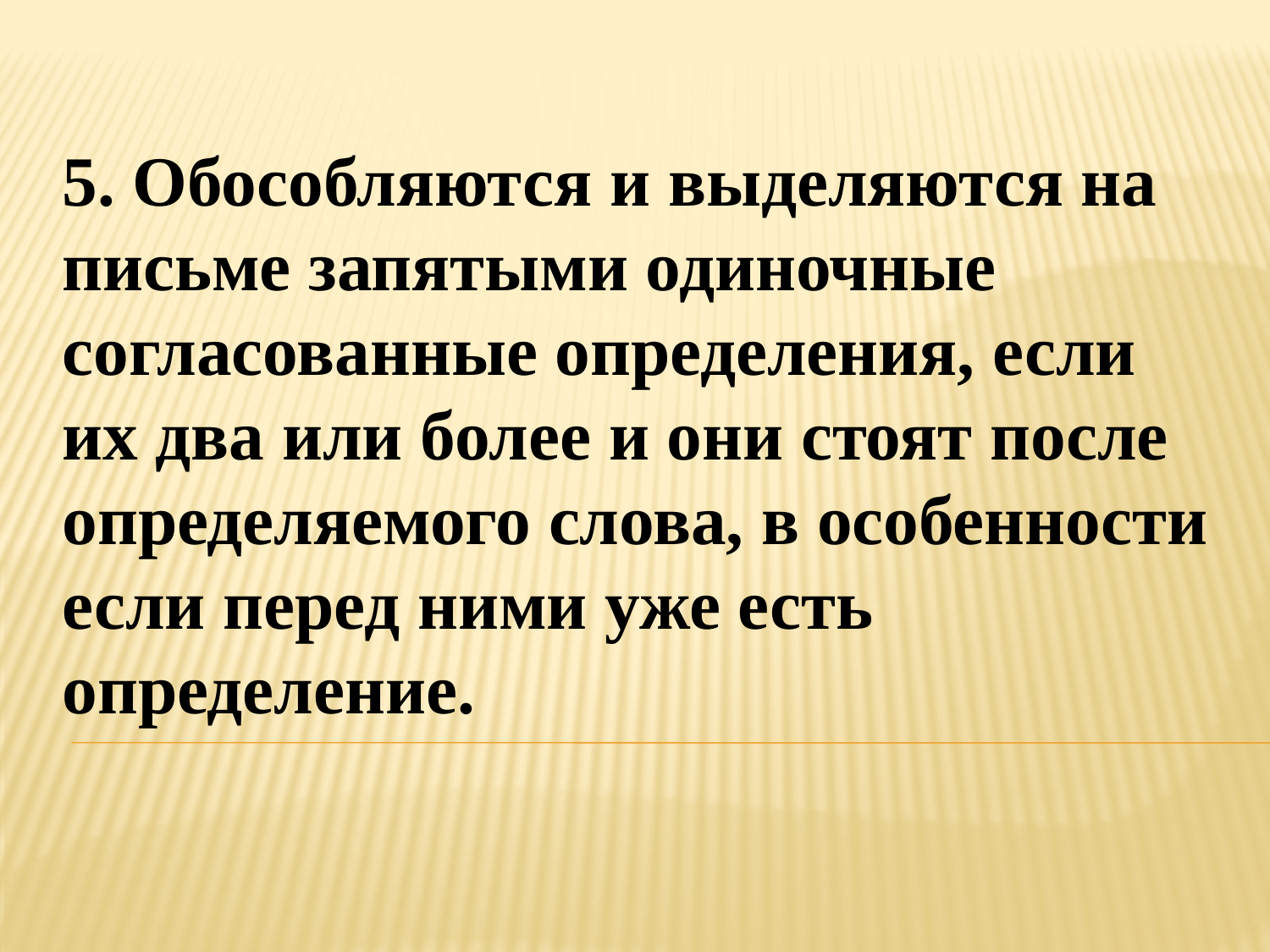

5. Обособляются и выделяются на письме запятыми одиночные согласованные определения, если их два или более и они стоят после определяемого слова, в особенности если перед ними уже есть определение.